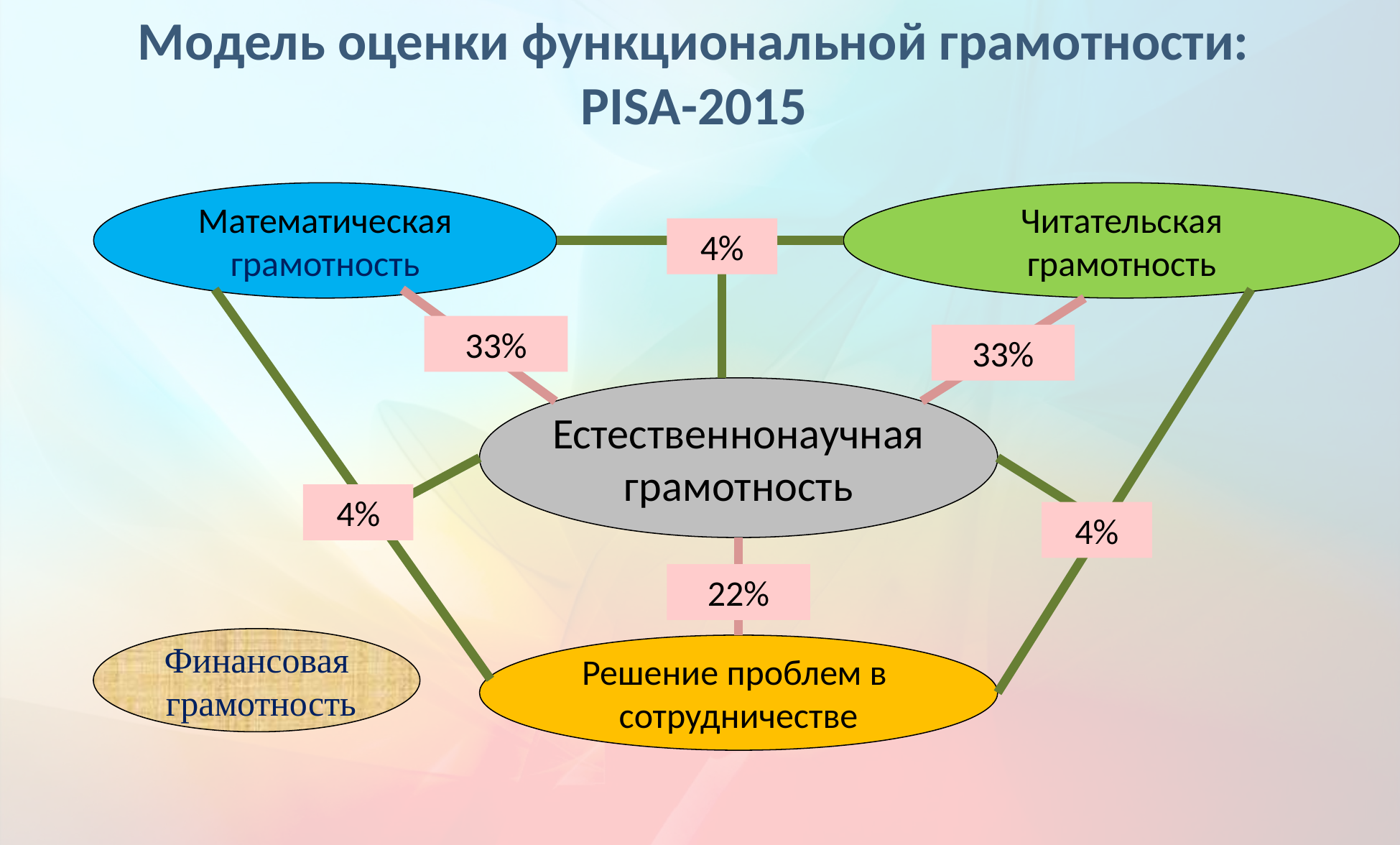

Модель оценки функциональной грамотности:
PISA-2015
Математическая
грамотность
Читательская
грамотность
4%
33%
33%
Естественнонаучная
грамотность
4%
4%
22%
Финансовая
 грамотность
Решение проблем в
сотрудничестве